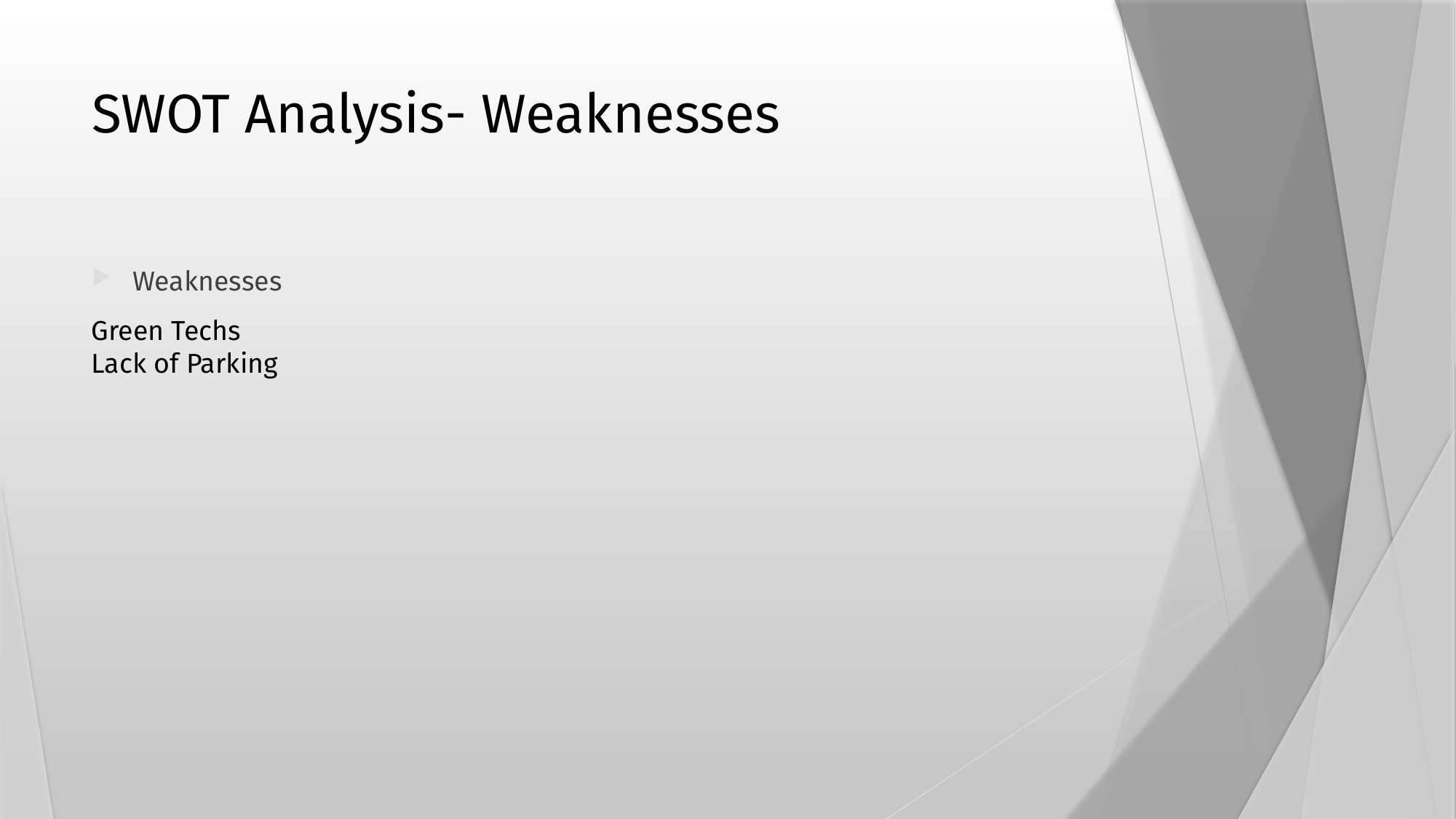

# SWOT Analysis- Weaknesses
Weaknesses

Green Techs
Lack of Parking